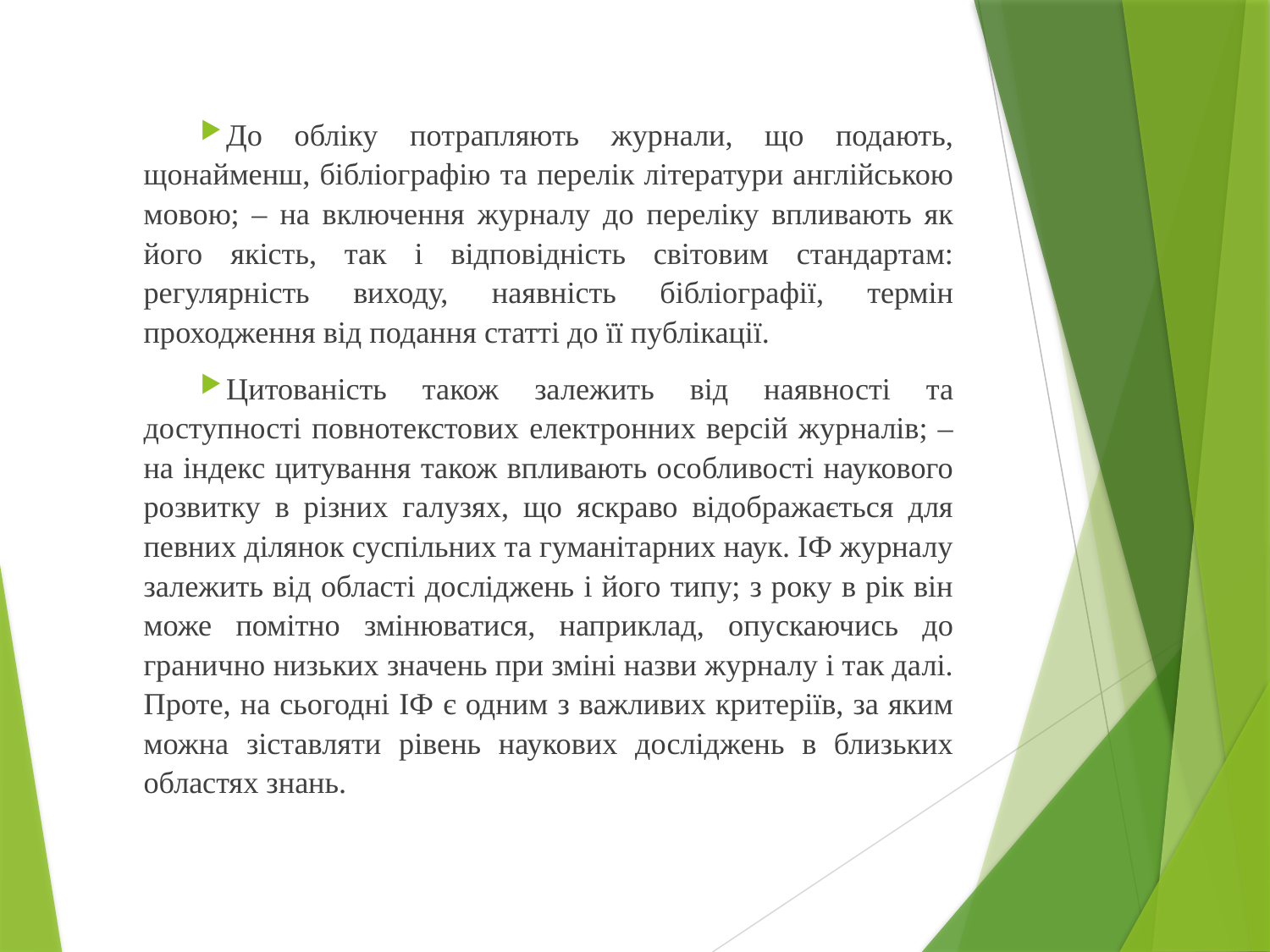

До обліку потрапляють журнали, що подають, щонайменш, бібліографію та перелік літератури англійською мовою; – на включення журналу до переліку впливають як його якість, так і відповідність світовим стандартам: регулярність виходу, наявність бібліографії, термін проходження від подання статті до її публікації.
Цитованість також залежить від наявності та доступності повнотекстових електронних версій журналів; – на індекс цитування також впливають особливості наукового розвитку в різних галузях, що яскраво відображається для певних ділянок суспільних та гуманітарних наук. ІФ журналу залежить від області досліджень і його типу; з року в рік він може помітно змінюватися, наприклад, опускаючись до гранично низьких значень при зміні назви журналу і так далі. Проте, на сьогодні ІФ є одним з важливих критеріїв, за яким можна зіставляти рівень наукових досліджень в близьких областях знань.